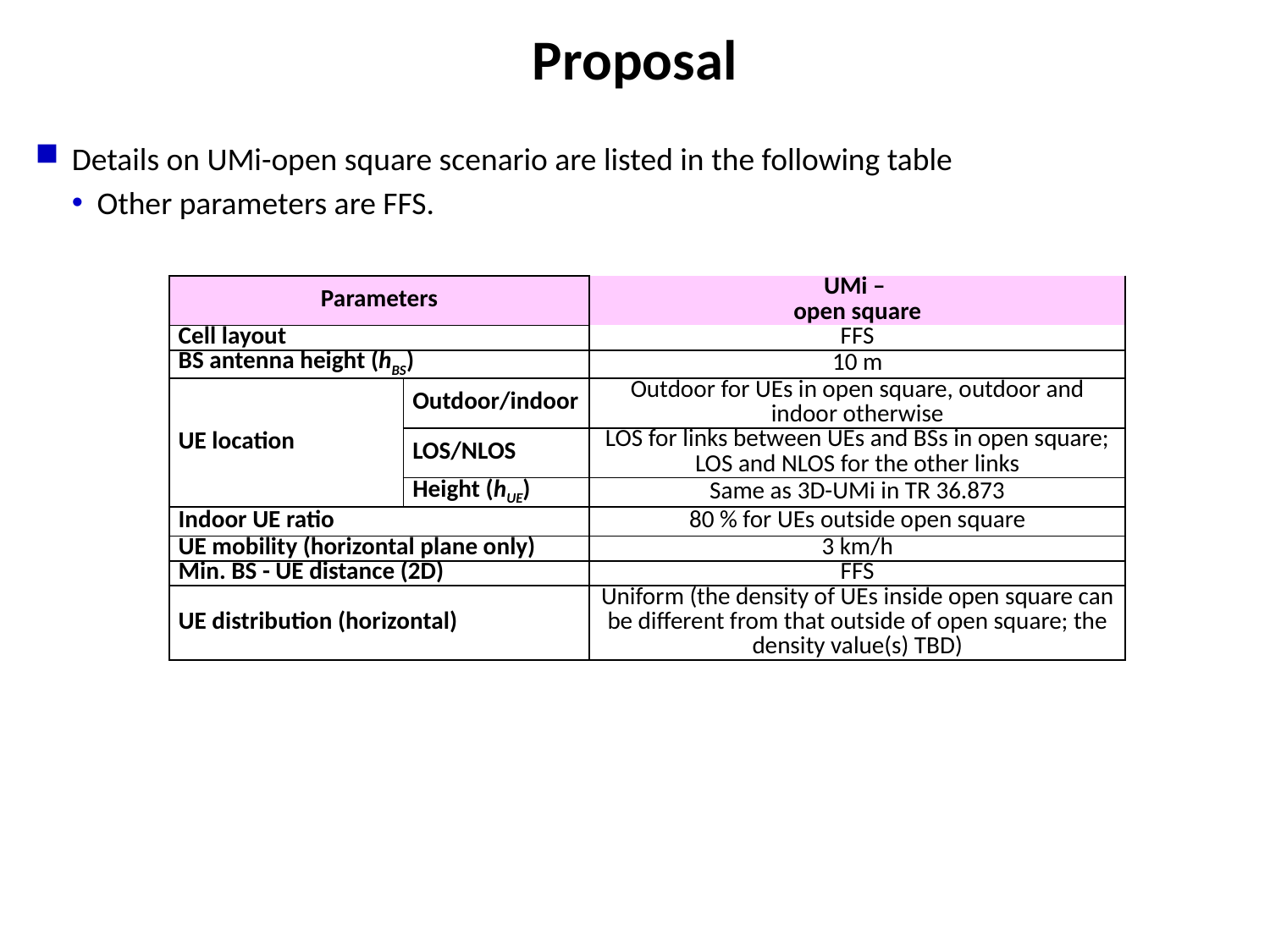

# Proposal
Details on UMi-open square scenario are listed in the following table
Other parameters are FFS.
| Parameters |  | UMi – open square |
| --- | --- | --- |
| Cell layout |  | FFS |
| BS antenna height (hBS) |  | 10 m |
| UE location | Outdoor/indoor | Outdoor for UEs in open square, outdoor and indoor otherwise |
|  | LOS/NLOS | LOS for links between UEs and BSs in open square; LOS and NLOS for the other links |
|  | Height (hUE) | Same as 3D-UMi in TR 36.873 |
| Indoor UE ratio |  | 80 % for UEs outside open square |
| UE mobility (horizontal plane only) |  | 3 km/h |
| Min. BS - UE distance (2D) |  | FFS |
| UE distribution (horizontal) |  | Uniform (the density of UEs inside open square can be different from that outside of open square; the density value(s) TBD) |